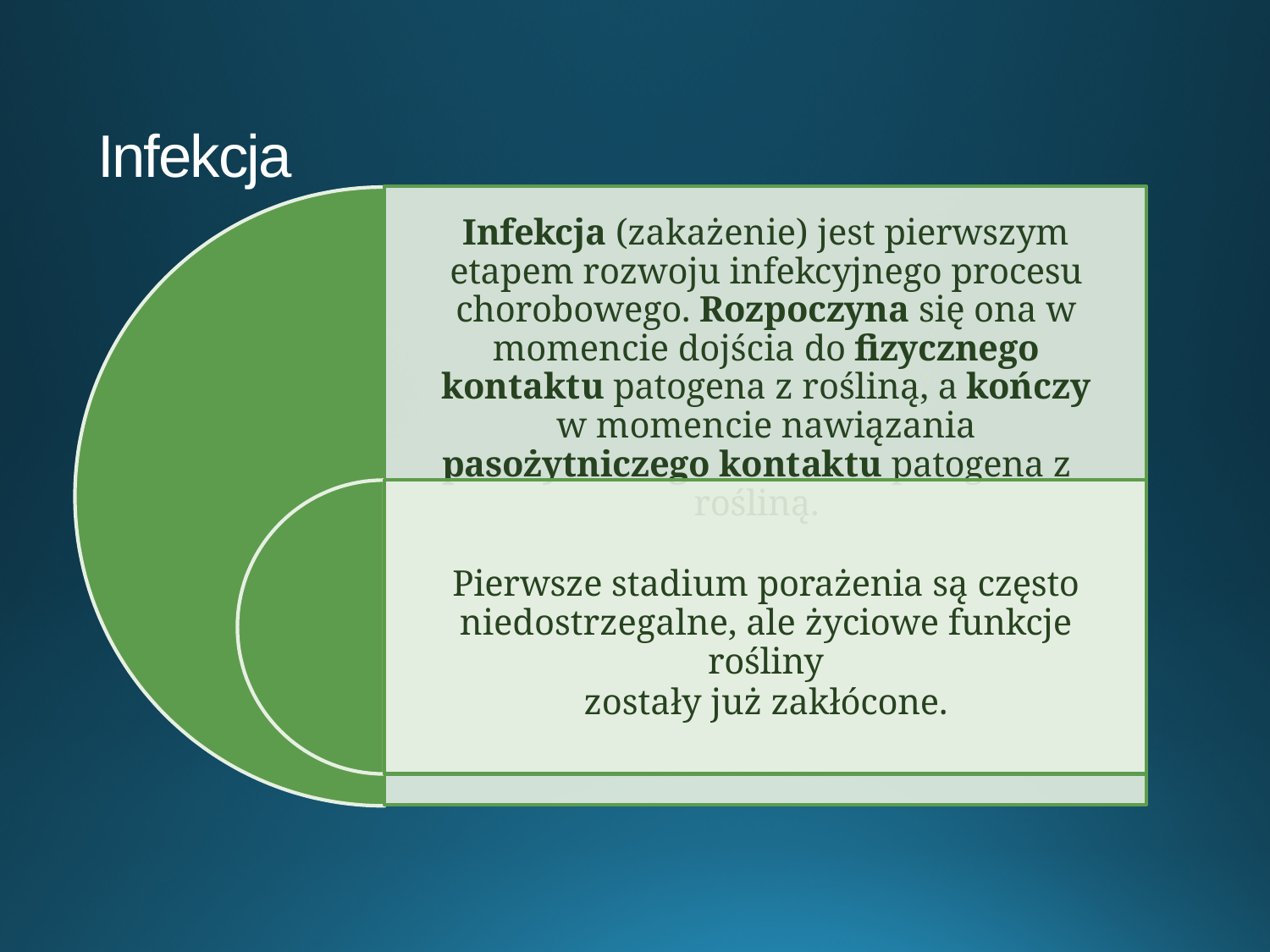

# Infekcja

Infekcja (zakażenie) jest pierwszym etapem rozwoju infekcyjnego procesu chorobowego. Rozpoczyna się ona w momencie dojścia do fizycznego kontaktu patogena z rośliną, a kończy w momencie nawiązania
pasożytniczego kontaktu patogena z rośliną.

Pierwsze stadium porażenia są często
niedostrzegalne, ale życiowe funkcje rośliny
zostały już zakłócone.